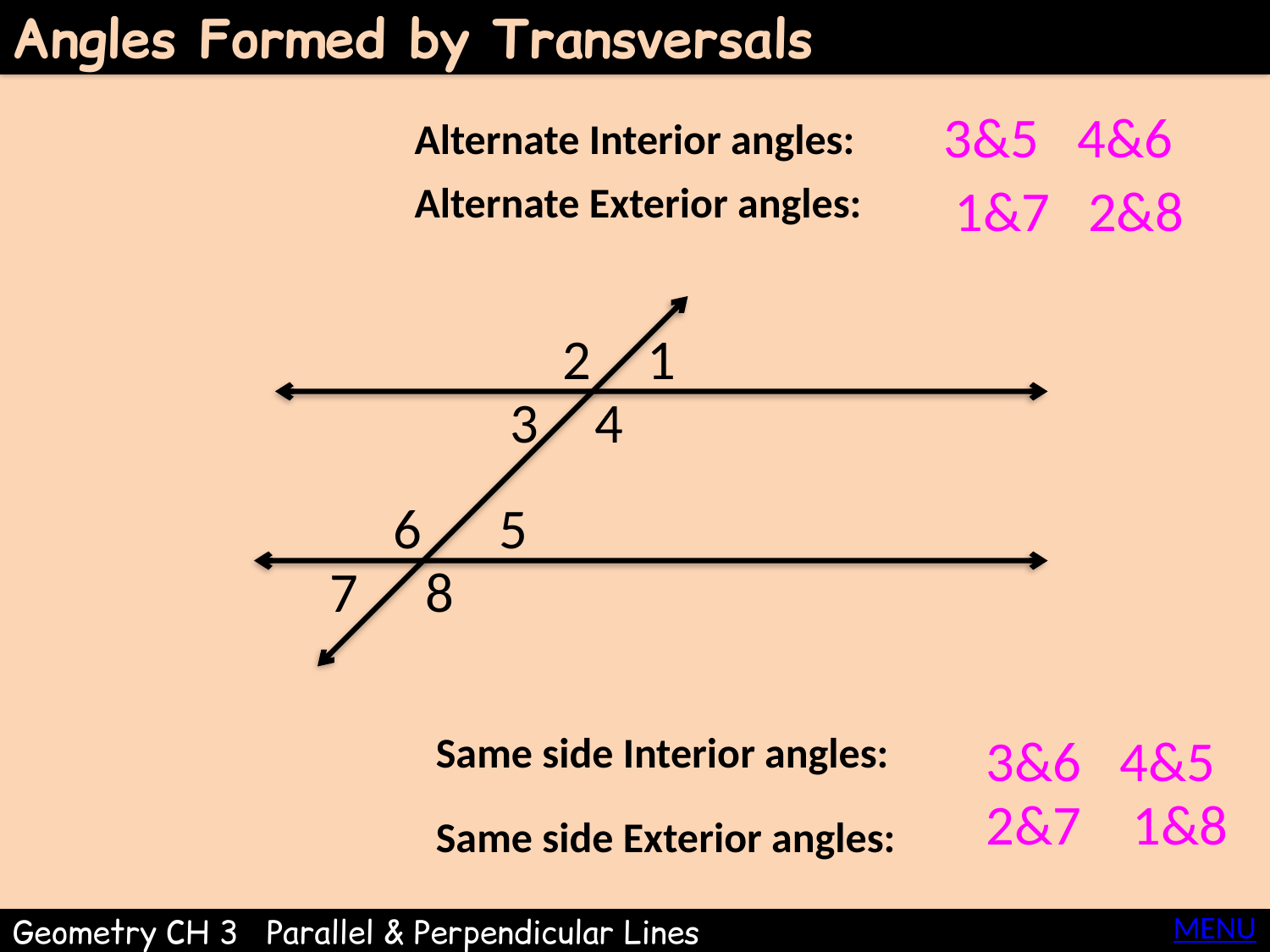

Angles Formed by Transversals
3&5   4&6
Alternate Interior angles:
Alternate Exterior angles:
1&7   2&8

2
1
3
4

6
5
7
8

Same side Interior angles:
3&6   4&5
2&7    1&8
Same side Exterior angles:
MENU
Geometry CH 3	Parallel & Perpendicular Lines